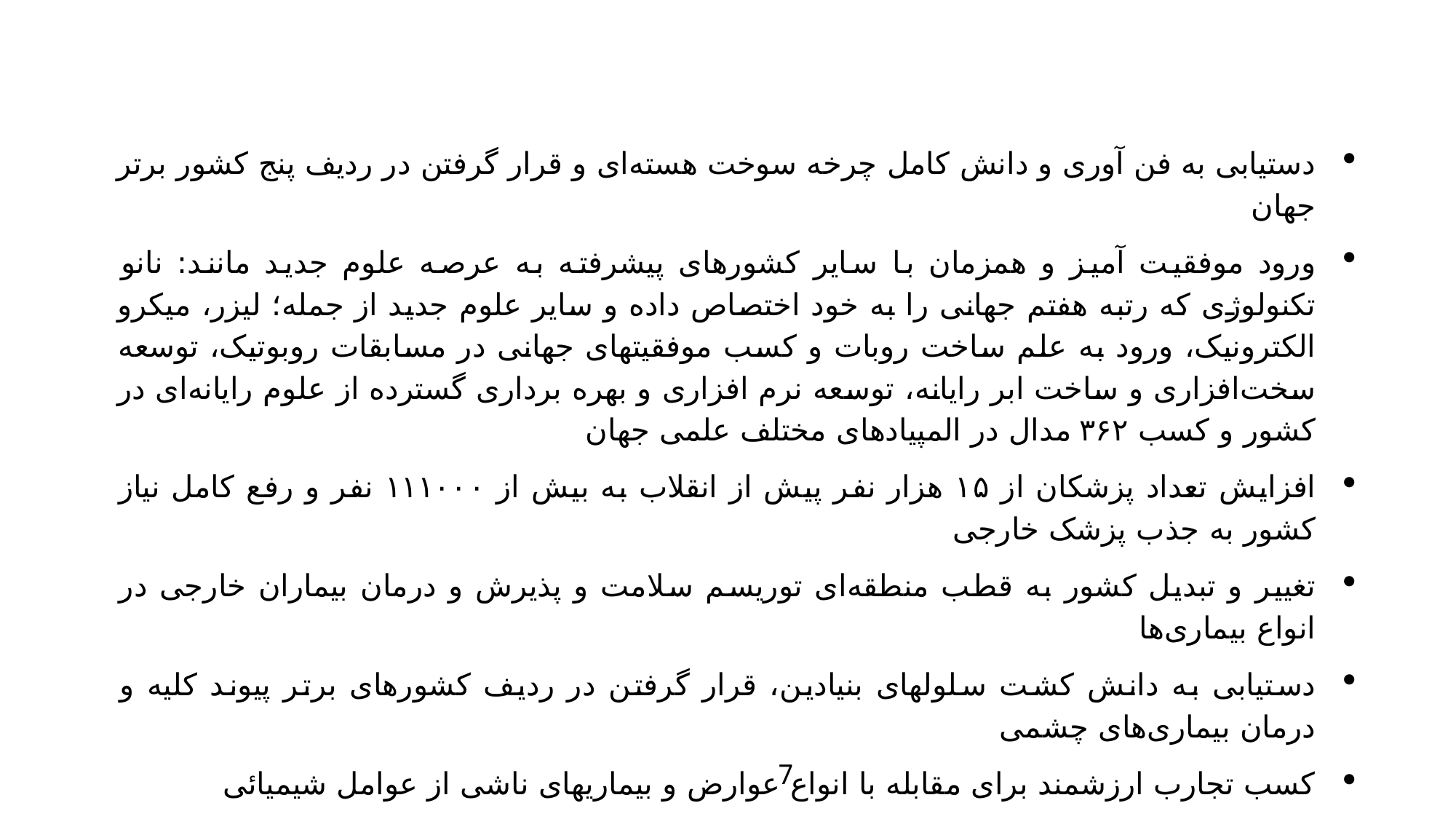

دستیابی به فن آوری و دانش کامل چرخه سوخت هسته‌ای و قرار گرفتن در ردیف پنج کشور برتر جهان
ورود موفقیت آمیز و همزمان با سایر کشورهای پیشرفته به عرصه علوم جدید مانند: نانو تکنولوژی که رتبه هفتم جهانی را به خود اختصاص داده و سایر علوم جدید از جمله؛ لیزر، میکرو الکترونیک، ورود به علم ساخت روبات و کسب موفقیتهای جهانی در مسابقات روبوتیک، توسعه سخت‌افزاری و ساخت ابر رایانه، توسعه نرم افزاری و بهره برداری گسترده از علوم رایانه‌ای در کشور و کسب ۳۶۲ مدال در المپیادهای مختلف علمی جهان
افزایش تعداد پزشکان از ۱۵ هزار نفر پيش از انقلاب به بیش از ۱۱۱۰۰۰ نفر و رفع کامل نیاز کشور به جذب پزشک خارجی
تغییر و تبدیل کشور به قطب منطقه‌ای توریسم سلامت و پذیرش و درمان بیماران خارجی در انواع بیماری‌ها
دستیابی به دانش کشت سلولهای بنیادین، قرار گرفتن در ردیف کشورهای برتر پیوند کلیه و درمان بیماری‌های چشمی
کسب تجارب ارزشمند برای مقابله با انواع عوارض و بیماریهای ناشی از عوامل شیمیائی
7